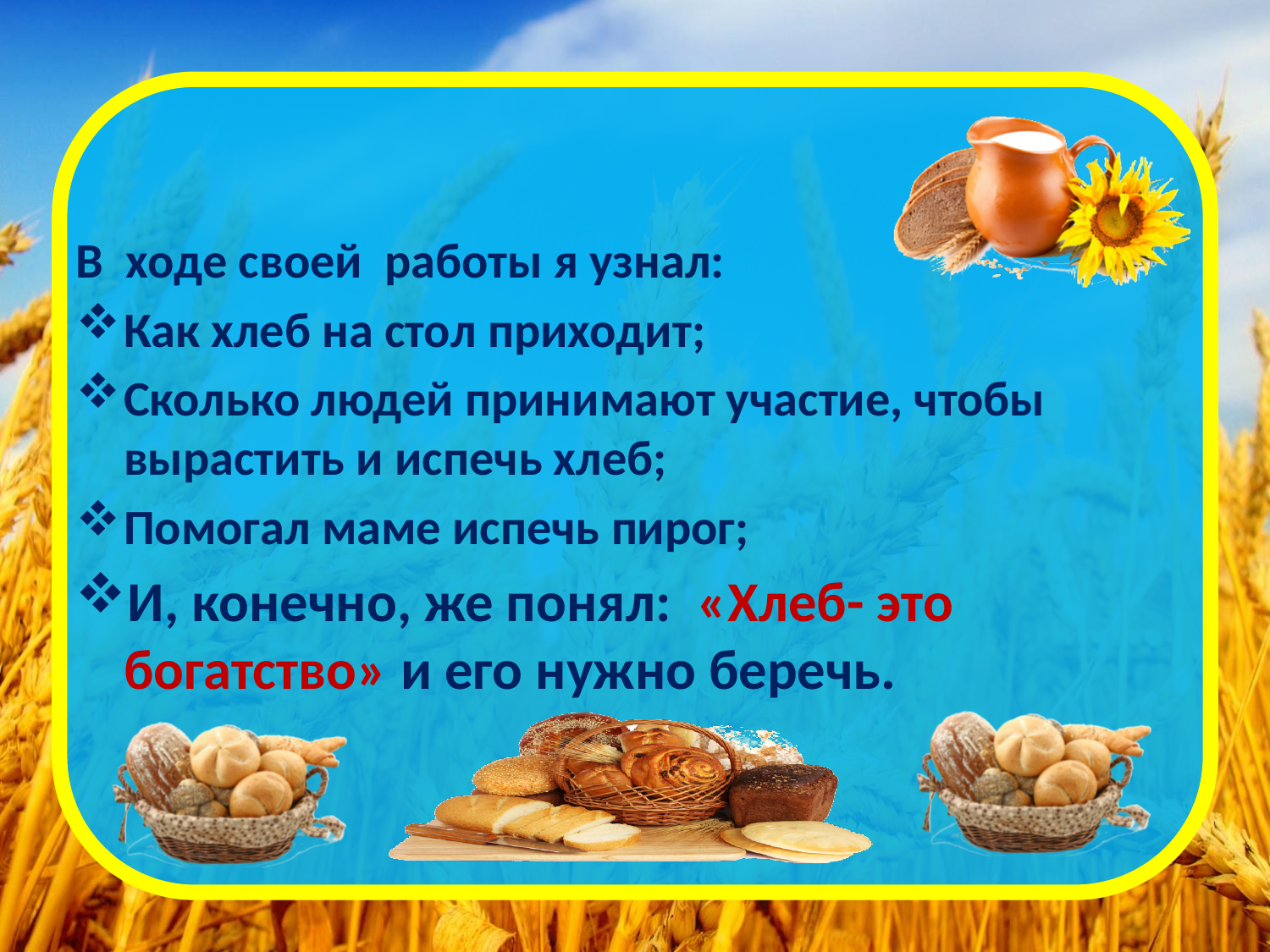

#
В  ходе своей  работы я узнал:
Как хлеб на стол приходит;
Сколько людей принимают участие, чтобы вырастить и испечь хлеб;
Помогал маме испечь пирог;
И, конечно, же понял:  «Хлеб- это богатство» и его нужно беречь.